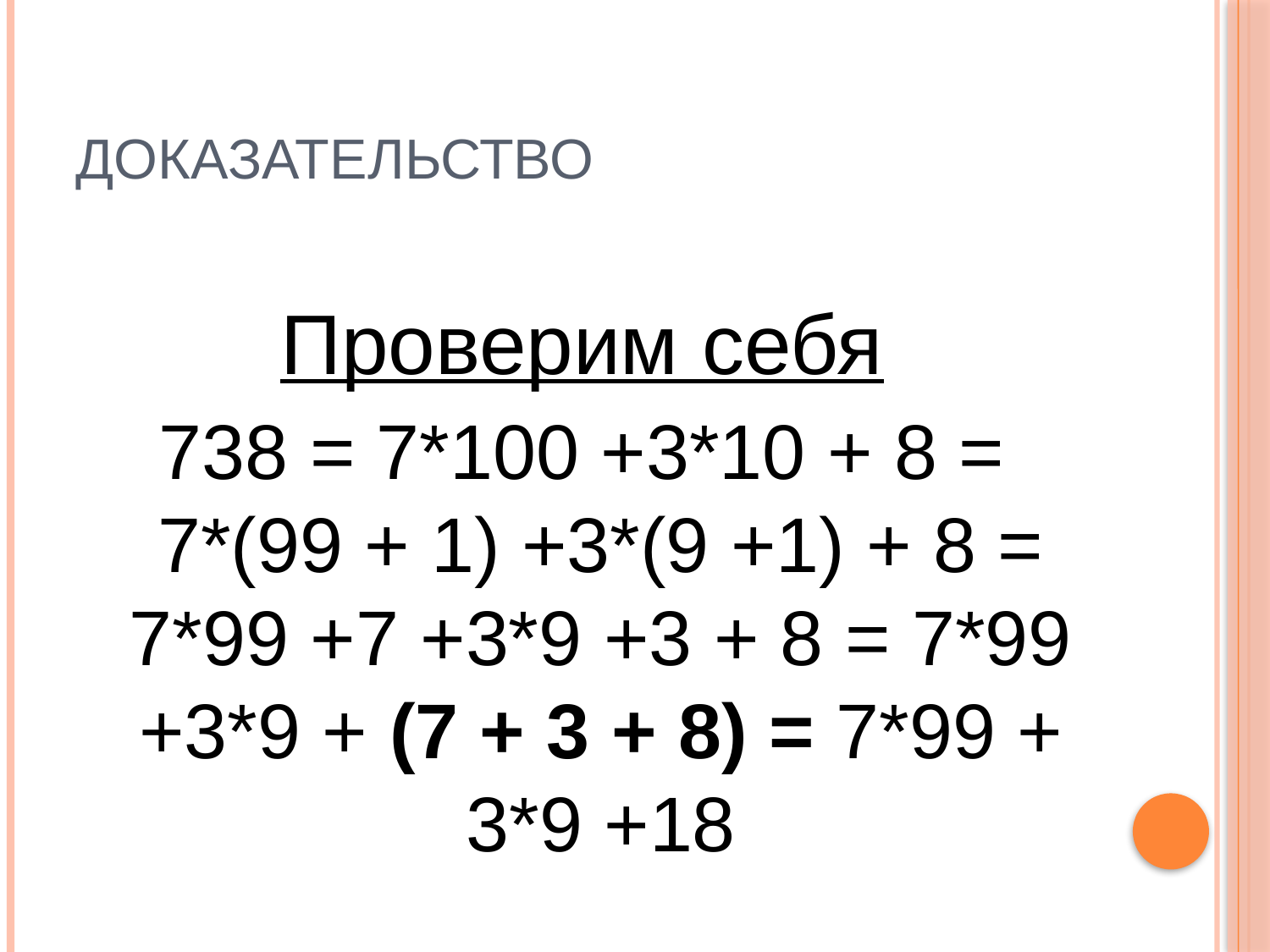

# доказательство

Проверим себя
738 = 7*100 +3*10 + 8 = 7*(99 + 1) +3*(9 +1) + 8 = 7*99 +7 +3*9 +3 + 8 = 7*99 +3*9 + (7 + 3 + 8) = 7*99 + 3*9 +18